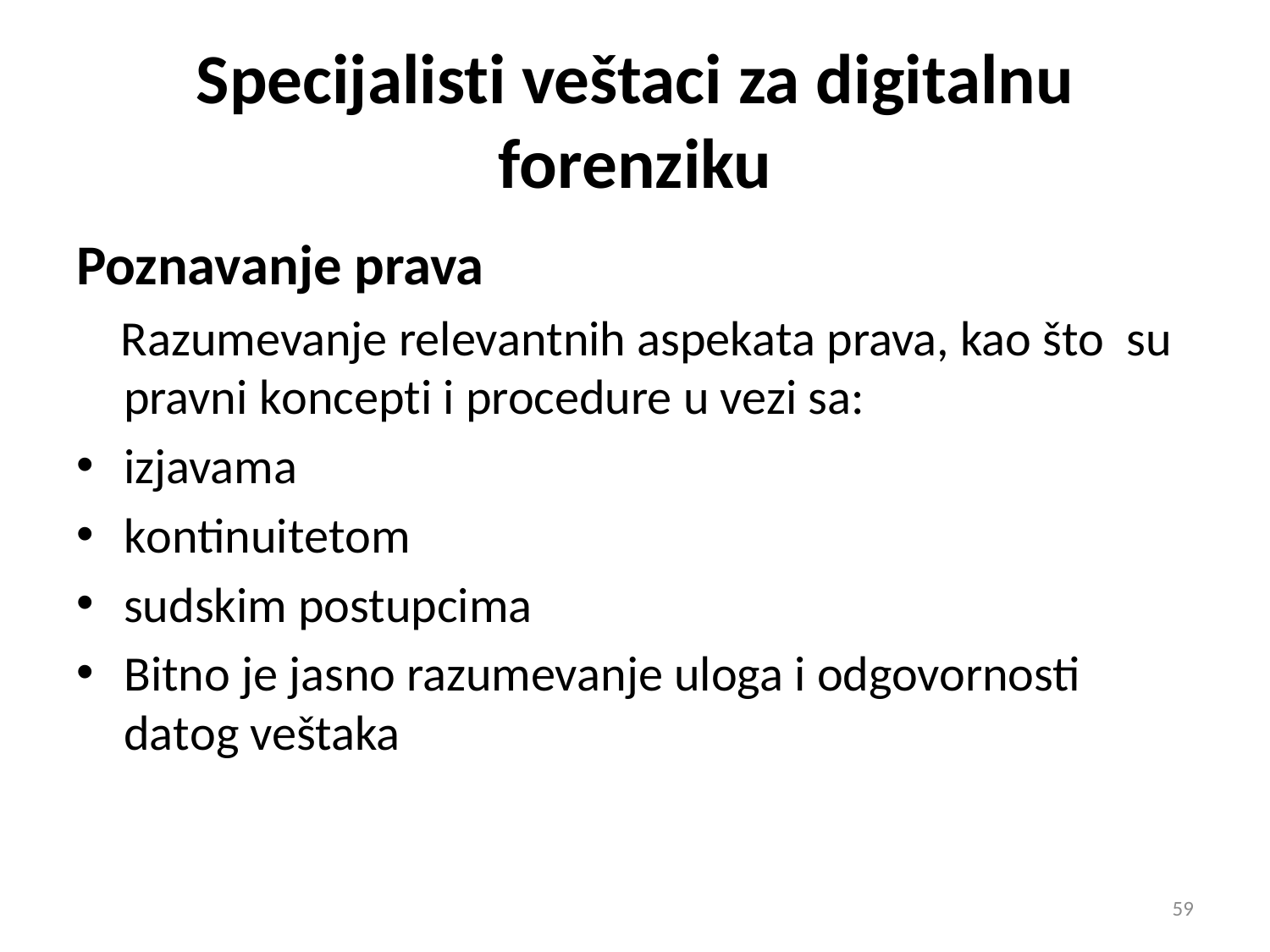

# Specijalisti veštaci za digitalnu forenziku
Poznavanje prava
    Razumevanje relevantnih aspekata prava, kao što  su pravni koncepti i procedure u vezi sa:
izjavama
kontinuitetom
sudskim postupcima
Bitno je jasno razumevanje uloga i odgovornosti datog veštaka

59